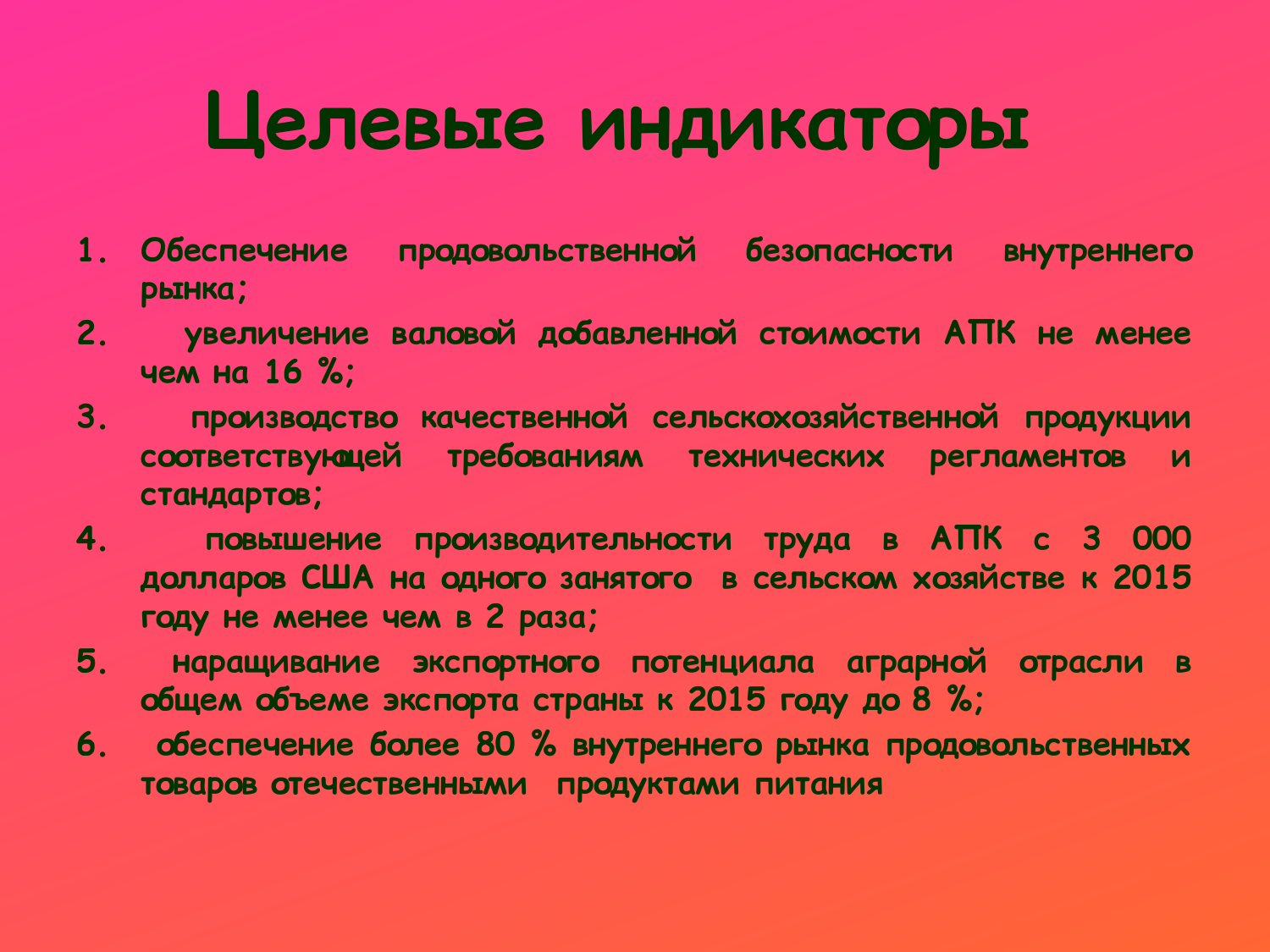

# Целевые индикаторы
Обеспечение продовольственной безопасности внутреннего рынка;
  увеличение валовой добавленной стоимости АПК не менее чем на 16 %;
  производство качественной сельскохозяйственной продукции соответствующей требованиям технических регламентов и стандартов;
  повышение производительности труда в АПК с 3 000 долларов США на одного занятого  в сельском хозяйстве к 2015 году не менее чем в 2 раза;
 наращивание экспортного потенциала аграрной отрасли в общем объеме экспорта страны к 2015 году до 8 %;
 обеспечение более 80 % внутреннего рынка продовольственных товаров отечественными  продуктами питания